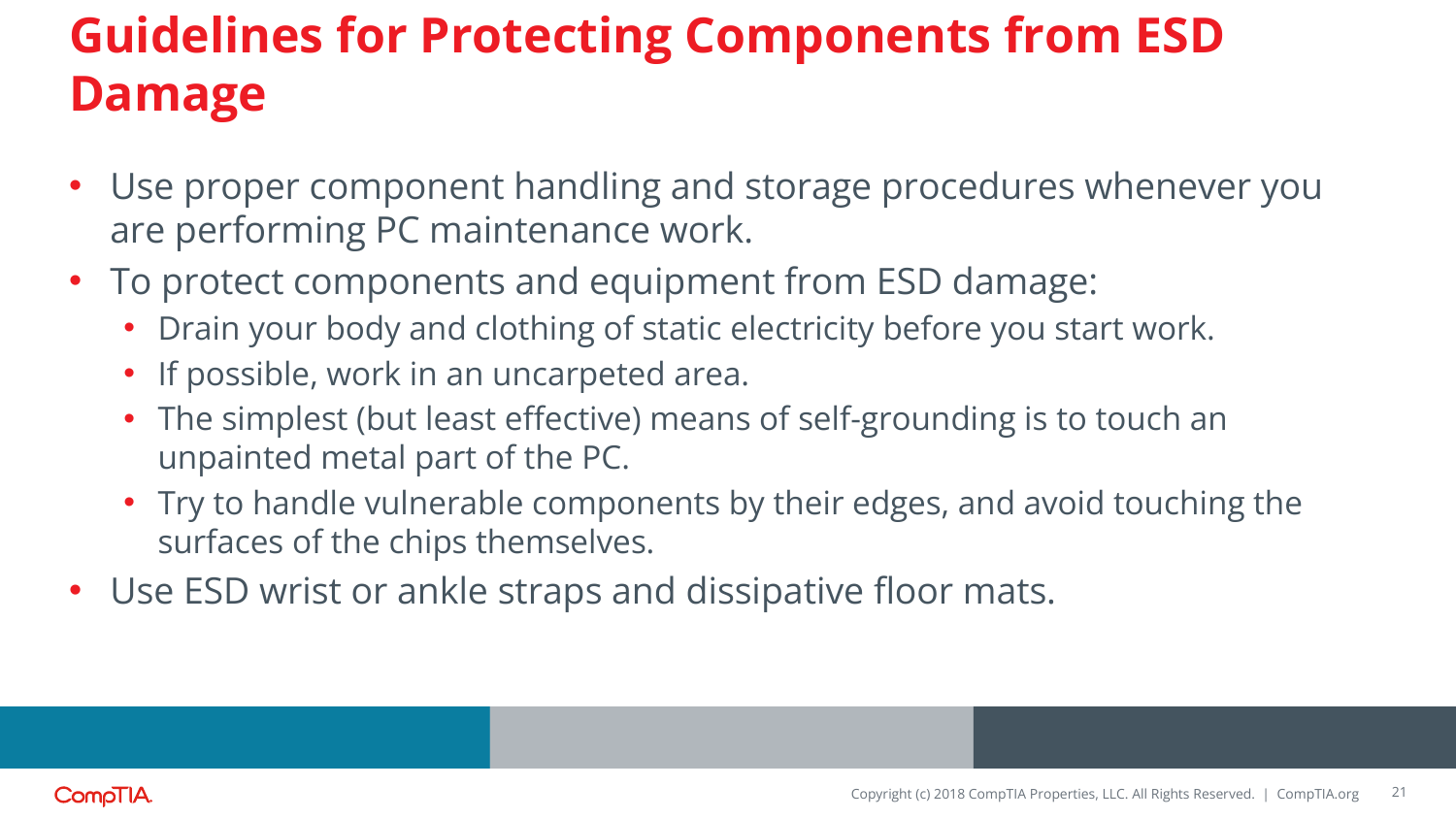

# Guidelines for Protecting Components from ESD Damage
Use proper component handling and storage procedures whenever you are performing PC maintenance work.
To protect components and equipment from ESD damage:
Drain your body and clothing of static electricity before you start work.
If possible, work in an uncarpeted area.
The simplest (but least effective) means of self-grounding is to touch an unpainted metal part of the PC.
Try to handle vulnerable components by their edges, and avoid touching the surfaces of the chips themselves.
Use ESD wrist or ankle straps and dissipative floor mats.
21